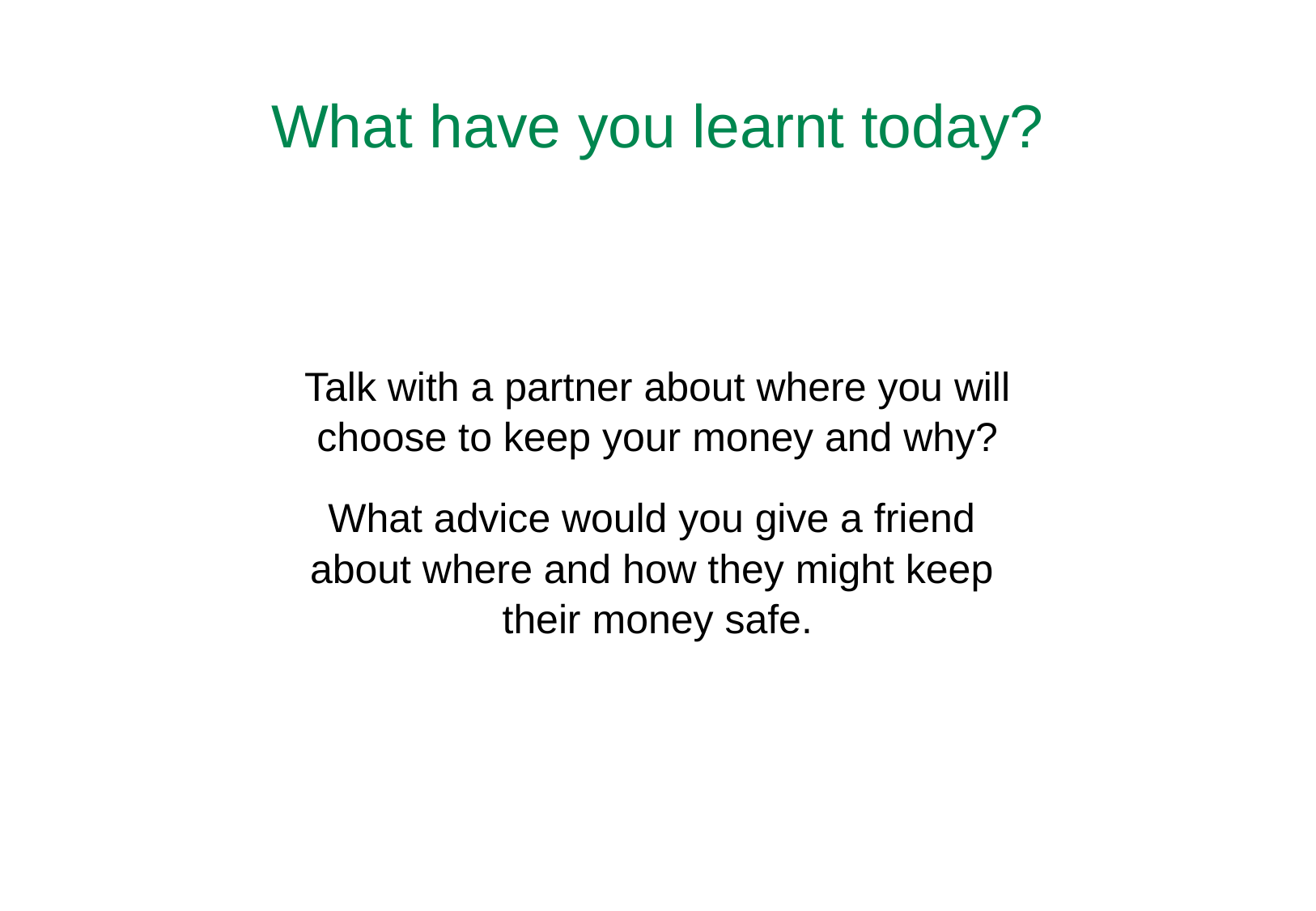

# What have you learnt today?
Talk with a partner about where you will choose to keep your money and why?
What advice would you give a friend
about where and how they might keep
their money safe.